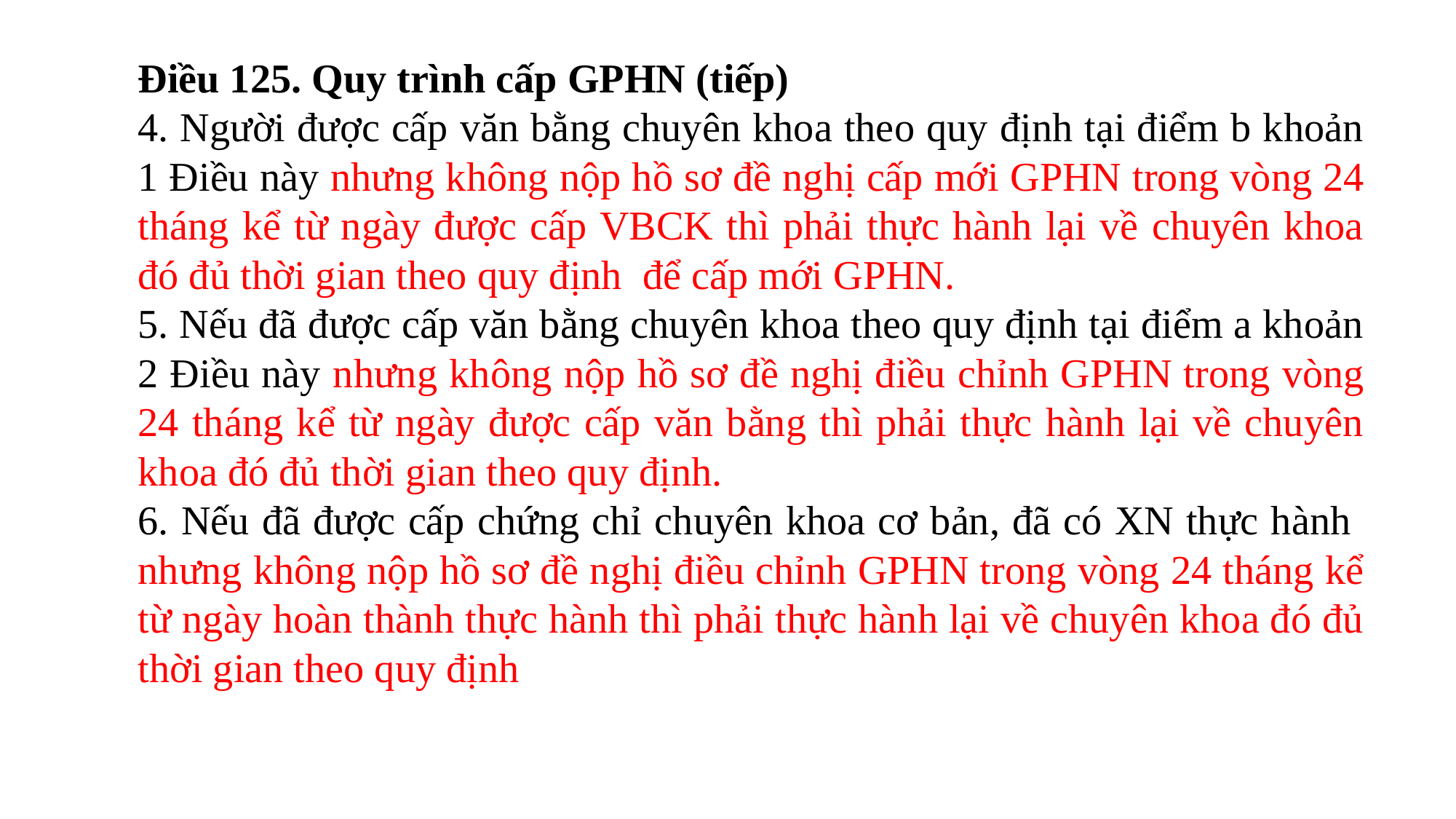

Điều 125. Quy trình cấp GPHN (tiếp)
4. Người được cấp văn bằng chuyên khoa theo quy định tại điểm b khoản 1 Điều này nhưng không nộp hồ sơ đề nghị cấp mới GPHN trong vòng 24 tháng kể từ ngày được cấp VBCK thì phải thực hành lại về chuyên khoa đó đủ thời gian theo quy định  để cấp mới GPHN.
5. Nếu đã được cấp văn bằng chuyên khoa theo quy định tại điểm a khoản 2 Điều này nhưng không nộp hồ sơ đề nghị điều chỉnh GPHN trong vòng 24 tháng kể từ ngày được cấp văn bằng thì phải thực hành lại về chuyên khoa đó đủ thời gian theo quy định.
6. Nếu đã được cấp chứng chỉ chuyên khoa cơ bản, đã có XN thực hành  nhưng không nộp hồ sơ đề nghị điều chỉnh GPHN trong vòng 24 tháng kể từ ngày hoàn thành thực hành thì phải thực hành lại về chuyên khoa đó đủ thời gian theo quy định